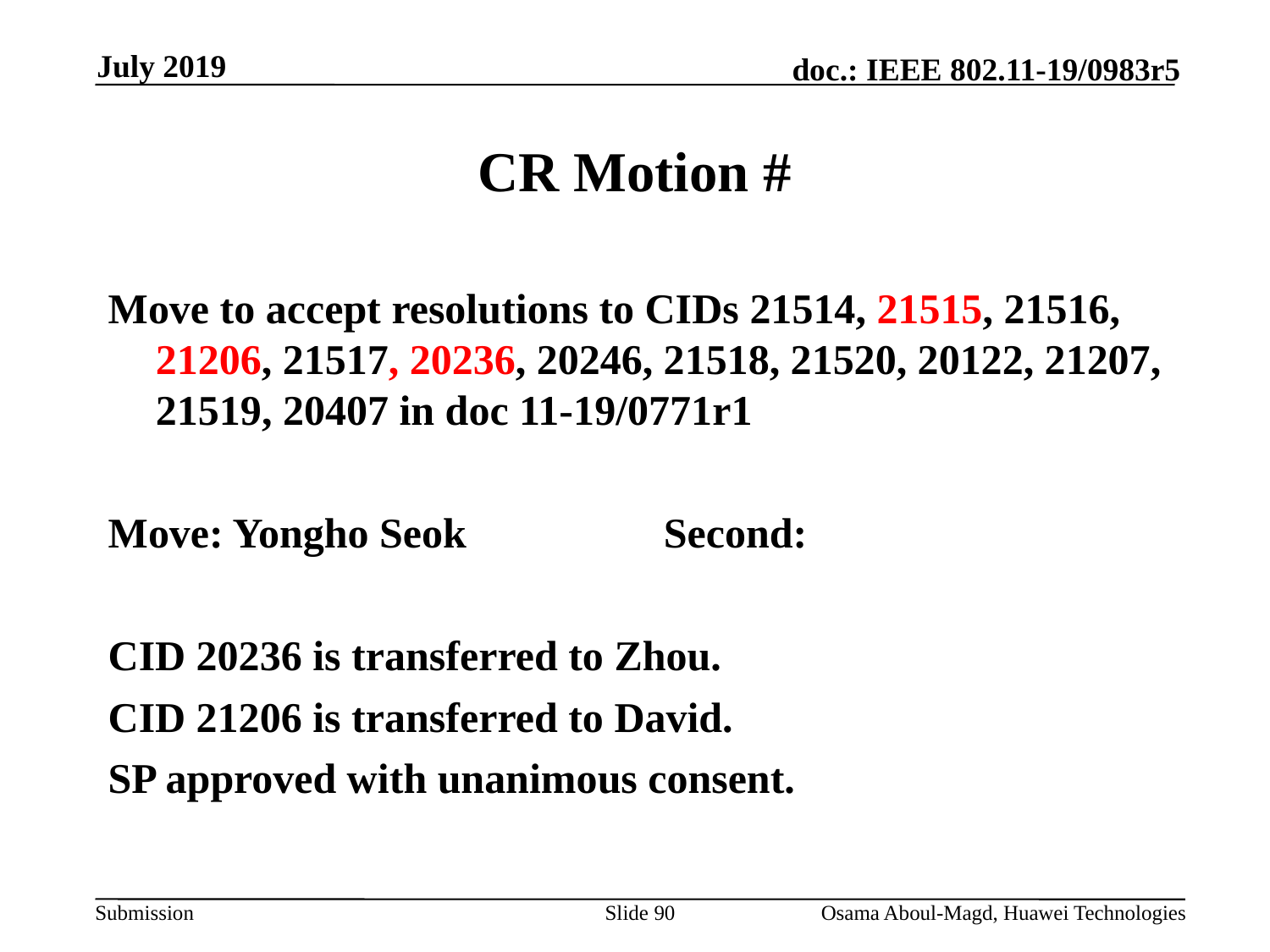

July 2019
# CR Motion #
Move to accept resolutions to CIDs 21514, 21515, 21516, 21206, 21517, 20236, 20246, 21518, 21520, 20122, 21207, 21519, 20407 in doc 11-19/0771r1

Move: Yongho Seok		Second:

CID 20236 is transferred to Zhou.
CID 21206 is transferred to David.
SP approved with unanimous consent.
Slide 90
Osama Aboul-Magd, Huawei Technologies